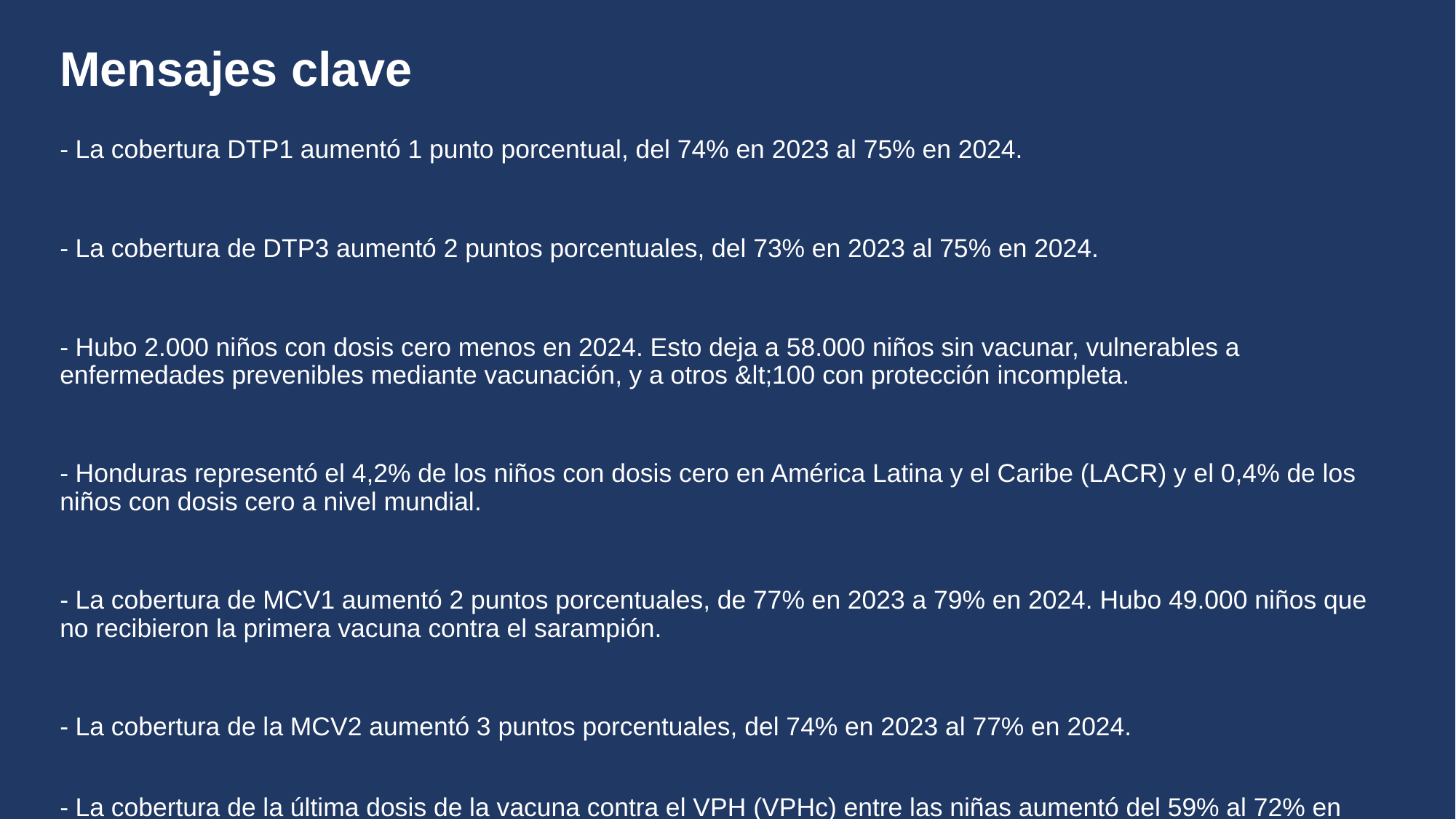

# Mensajes clave
- La cobertura DTP1 aumentó 1 punto porcentual, del 74% en 2023 al 75% en 2024.

- La cobertura de DTP3 aumentó 2 puntos porcentuales, del 73% en 2023 al 75% en 2024.

- Hubo 2.000 niños con dosis cero menos en 2024. Esto deja a 58.000 niños sin vacunar, vulnerables a enfermedades prevenibles mediante vacunación, y a otros &lt;100 con protección incompleta.

- Honduras representó el 4,2% de los niños con dosis cero en América Latina y el Caribe (LACR) y el 0,4% de los niños con dosis cero a nivel mundial.

- La cobertura de MCV1 aumentó 2 puntos porcentuales, de 77% en 2023 a 79% en 2024. Hubo 49.000 niños que no recibieron la primera vacuna contra el sarampión.

- La cobertura de la MCV2 aumentó 3 puntos porcentuales, del 74% en 2023 al 77% en 2024.

- La cobertura de la última dosis de la vacuna contra el VPH (VPHc) entre las niñas aumentó del 59% al 72% en 2024 debido a la mejora de los resultados del programa.